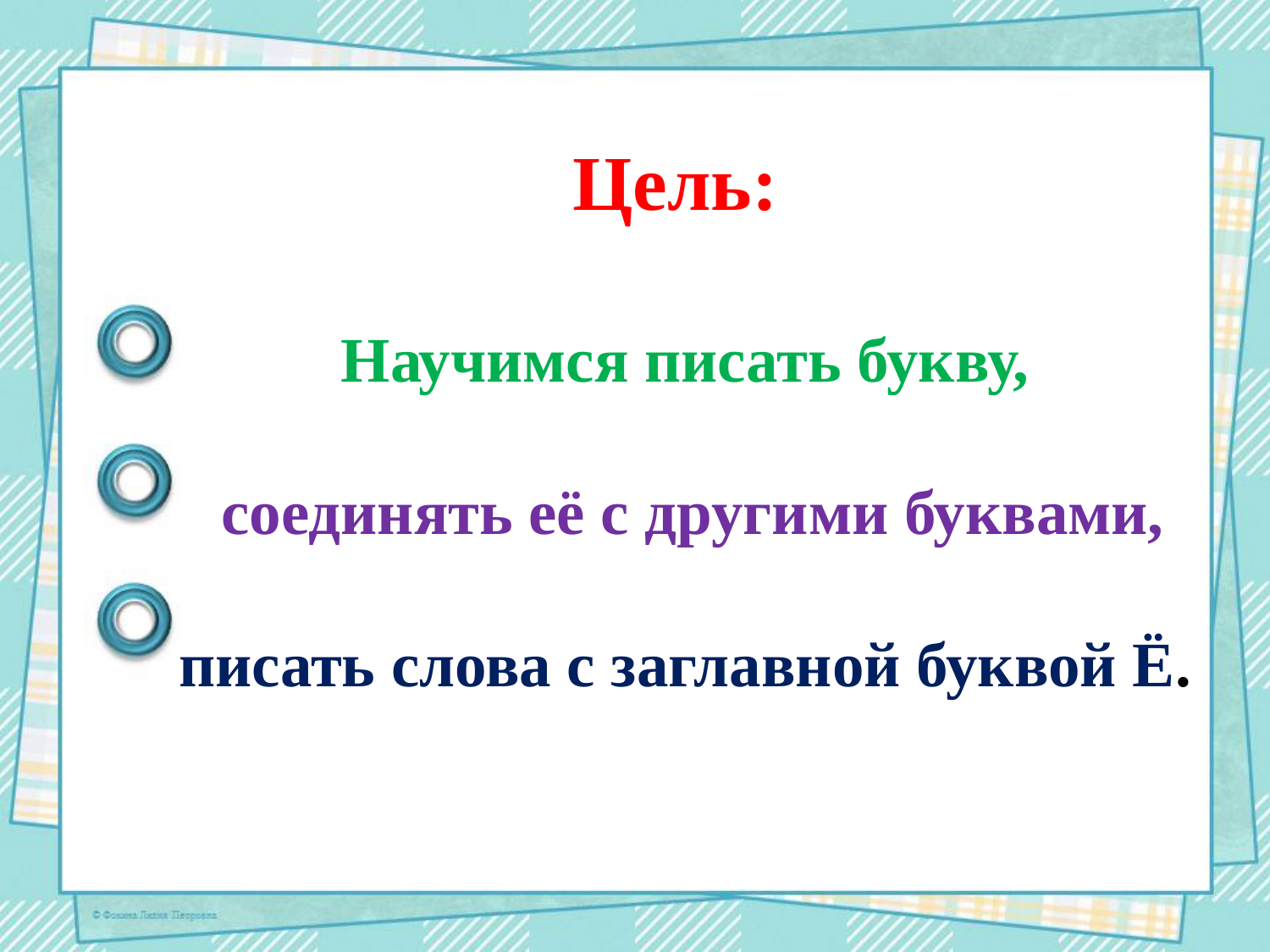

# Цель: Научимся писать букву, соединять её с другими буквами, писать слова с заглавной буквой Ё.